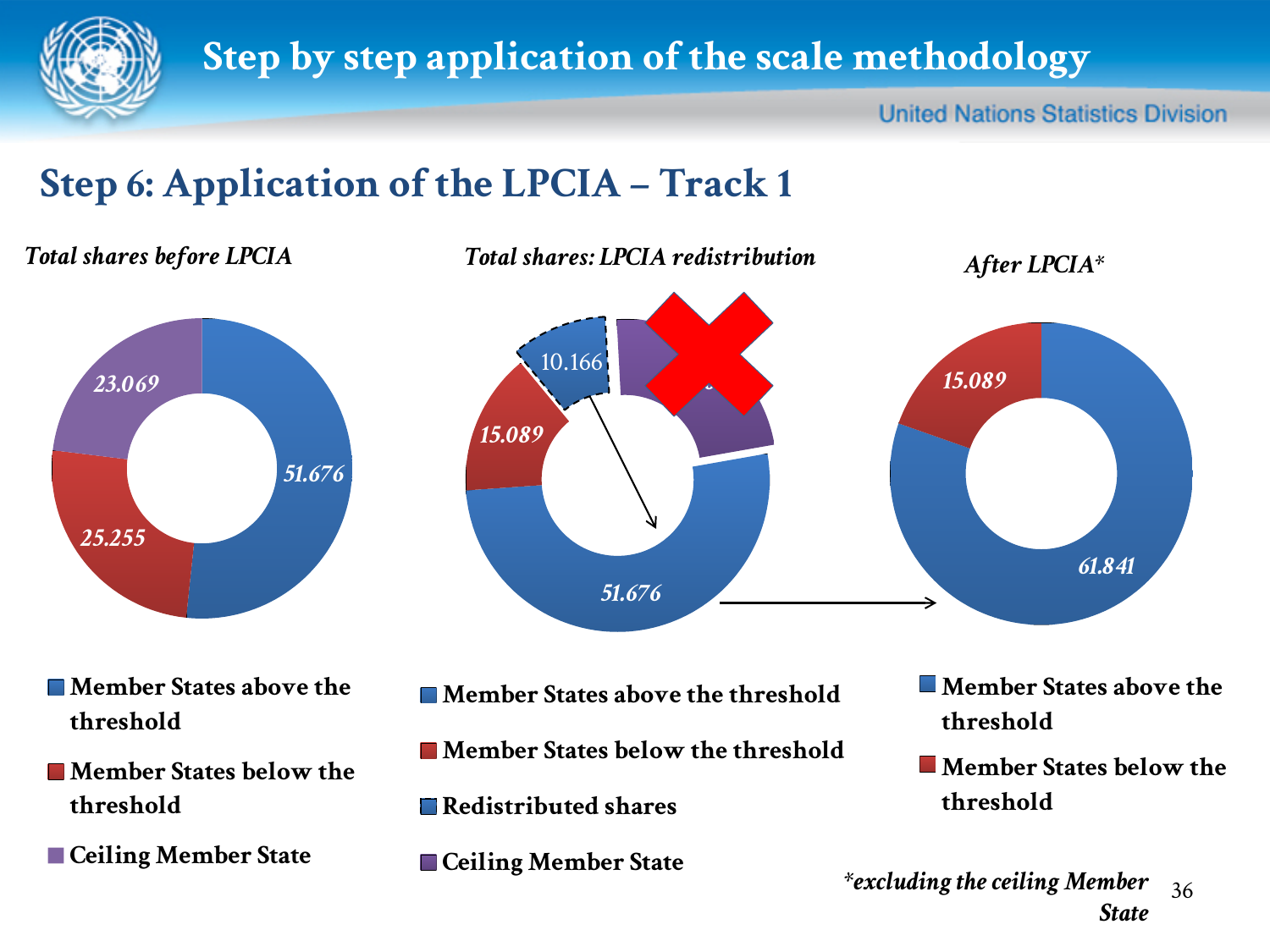

Step by step application of the scale methodology
Step 6: Application of the LPCIA – Track 1

### Chart: Total shares before LPCIA

| Category |  |
|---|---|
| Member States above the threshold | 51.67555198958467 |
| Member States below the threshold | 25.255066161873923 |
| Ceiling Member State | 23.06938 |

### Chart: Total shares: LPCIA redistribution

| Category |  |
|---|---|
| Member States above the threshold | 51.6755 |
| Member States below the threshold | 15.08927 |
| Redistributed shares | 10.165 |
| Ceiling Member State | 23.06938 |

### Chart: After LPCIA*

| Category |  |
|---|---|
| Member States above the threshold | 61.84135 |
| Member States below the threshold | 15.08927 |
*excluding the ceiling Member State
36